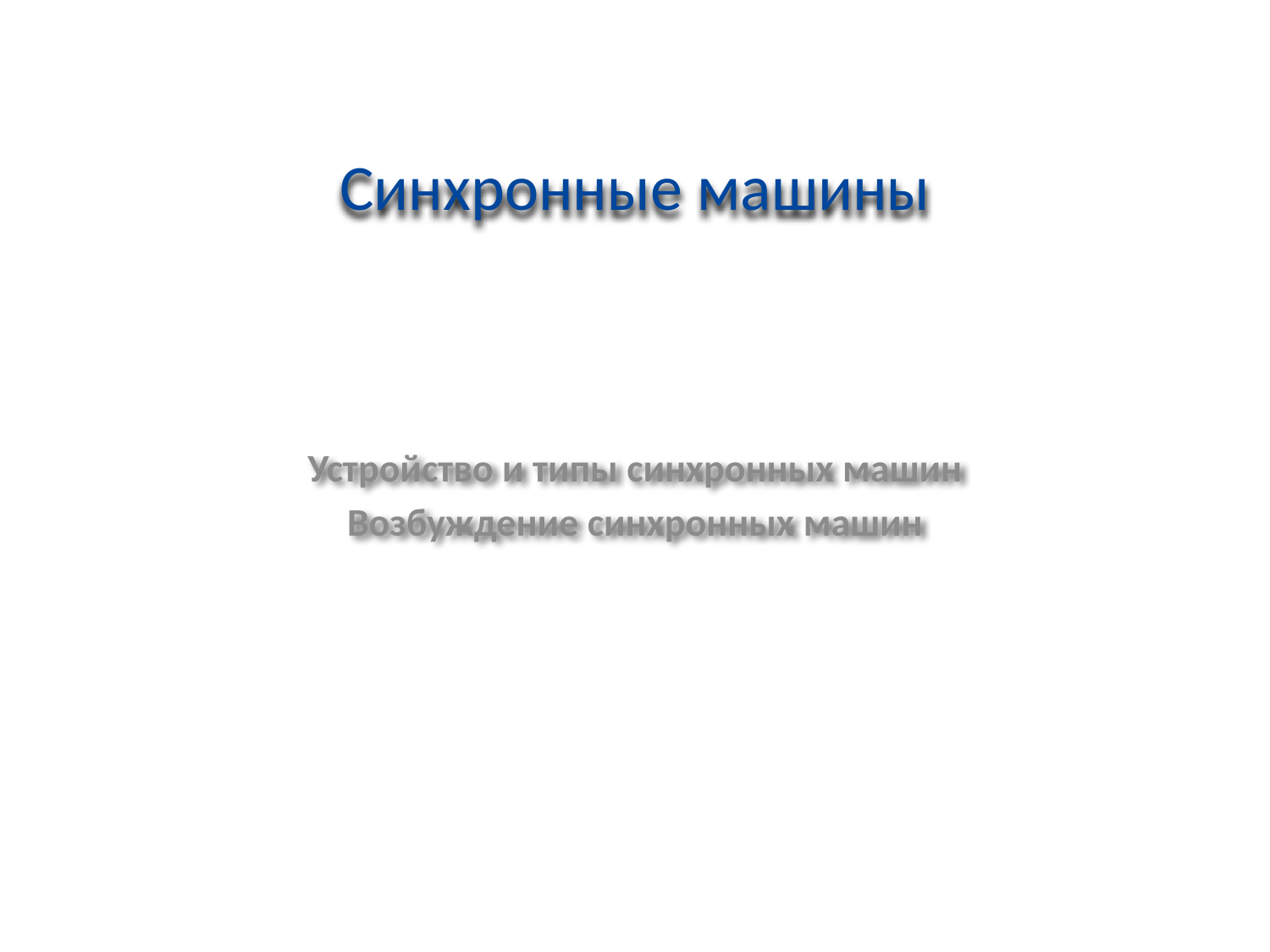

# Синхронные машины
Устройство и типы синхронных машин
Возбуждение синхронных машин